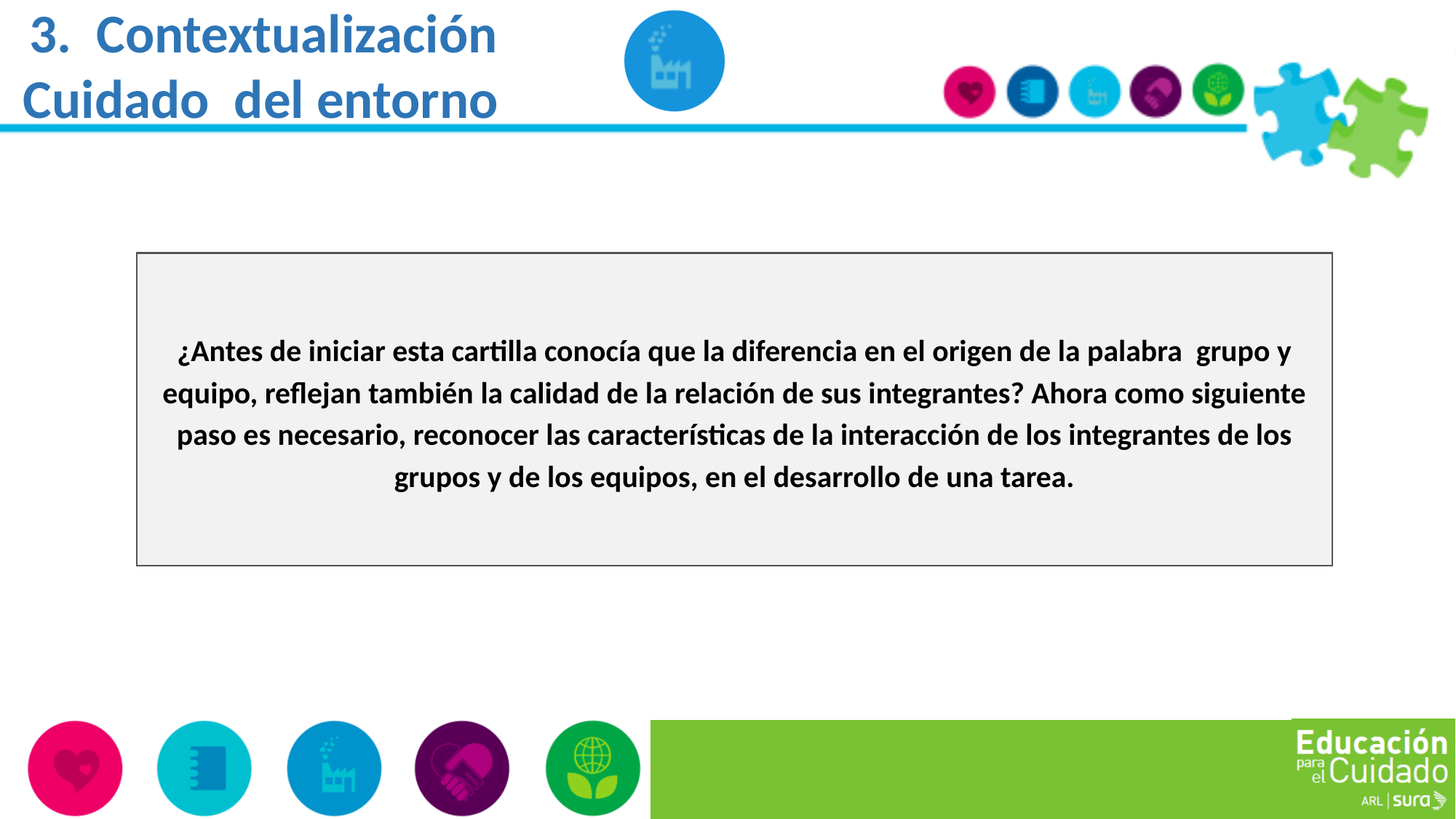

3.  Contextualización Cuidado  del entorno

¿Antes de iniciar esta cartilla conocía que la diferencia en el origen de la palabra  grupo y equipo, reflejan también la calidad de la relación de sus integrantes? Ahora como siguiente paso es necesario, reconocer las características de la interacción de los integrantes de los grupos y de los equipos, en el desarrollo de una tarea.